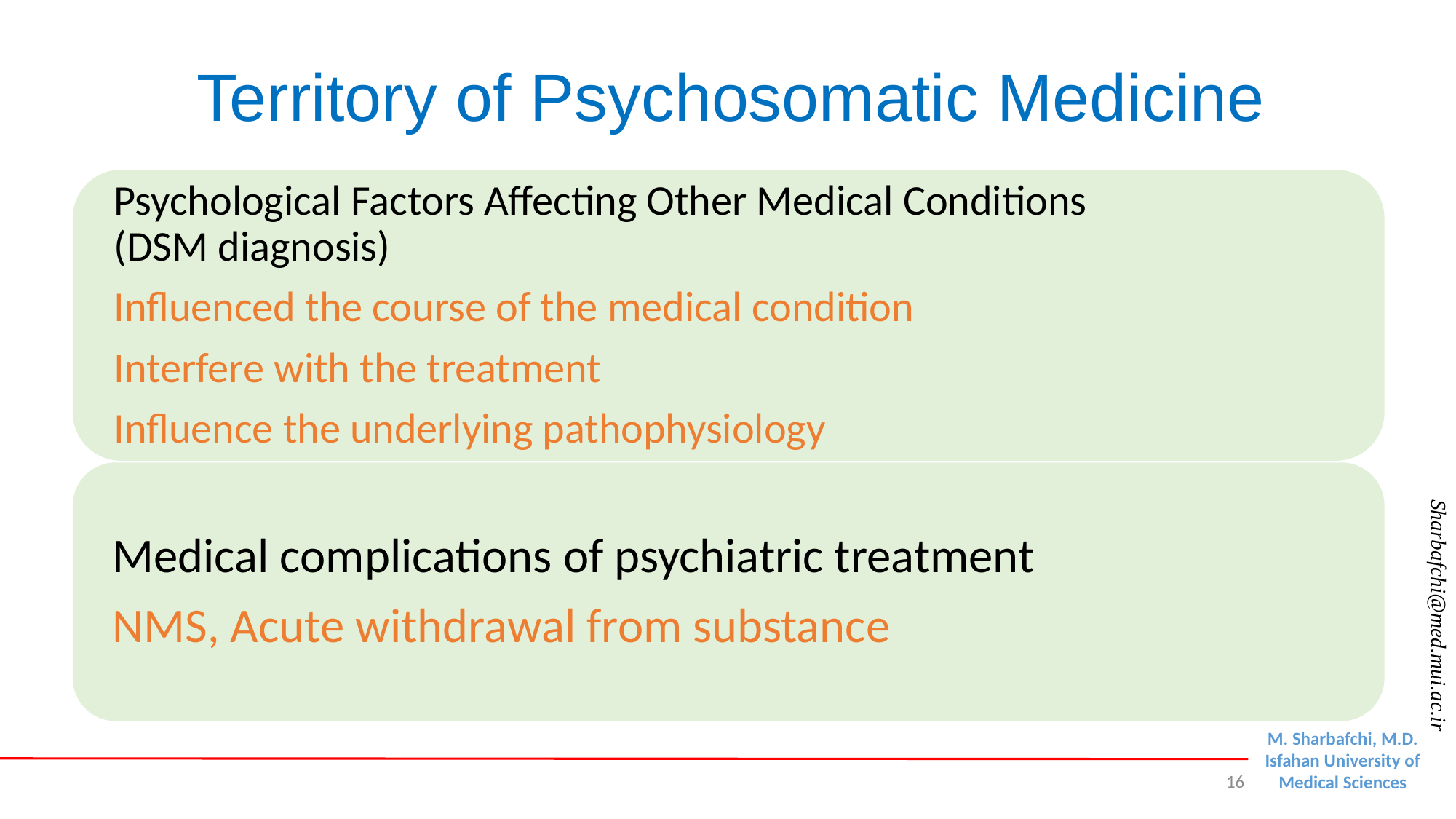

# Territory of Psychosomatic Medicine
Psychological Factors Affecting Other Medical Conditions
(DSM diagnosis)
Influenced the course of the medical condition
Interfere with the treatment
Influence the underlying pathophysiology
Medical complications of psychiatric treatment
NMS, Acute withdrawal from substance
16